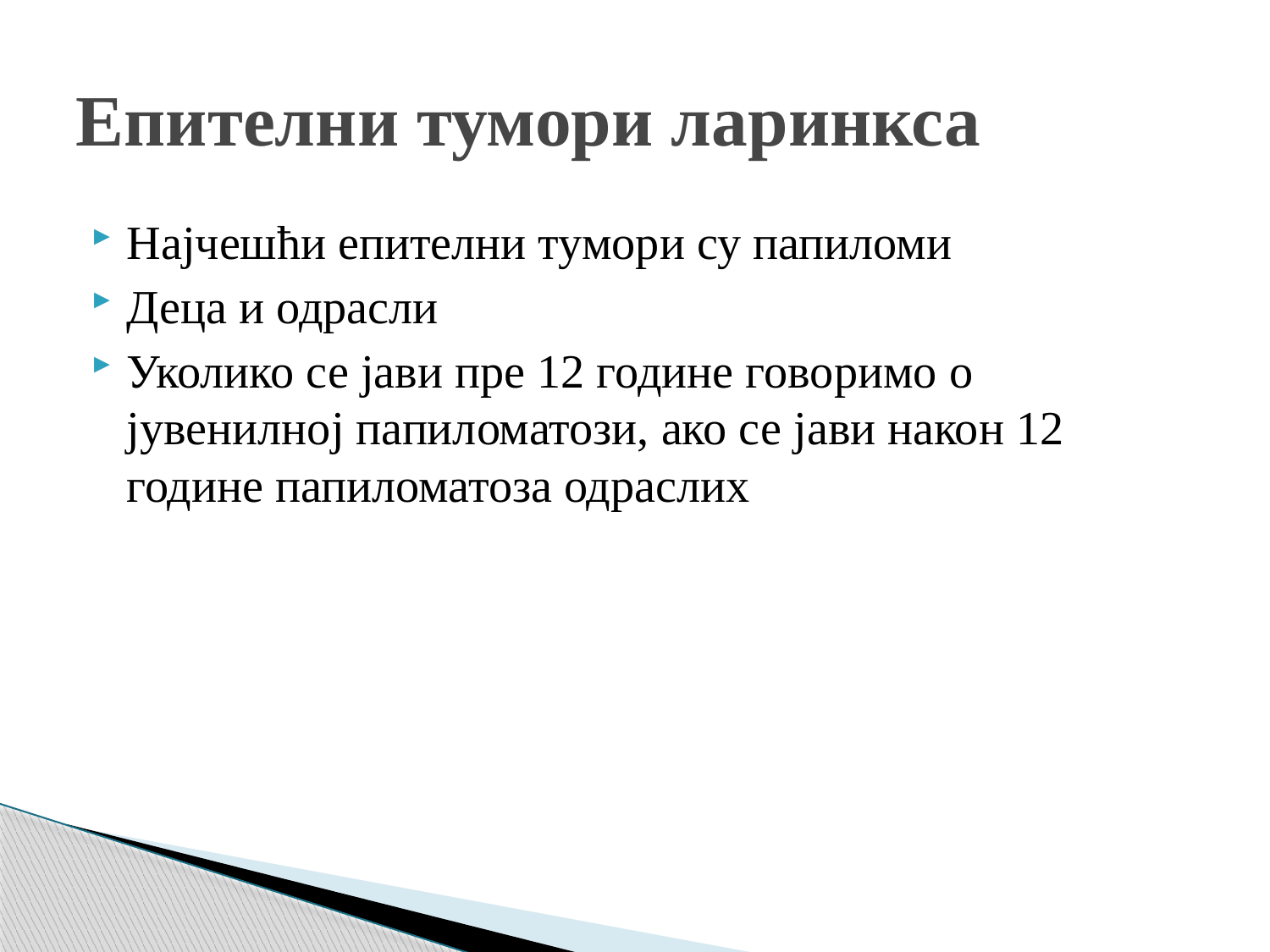

# Епителни тумори ларинкса
Најчешћи епителни тумори су папиломи
Деца и одрасли
Уколико се јави пре 12 године говоримо о јувенилној папиломатози, ако се јави након 12 године папиломатоза одраслих